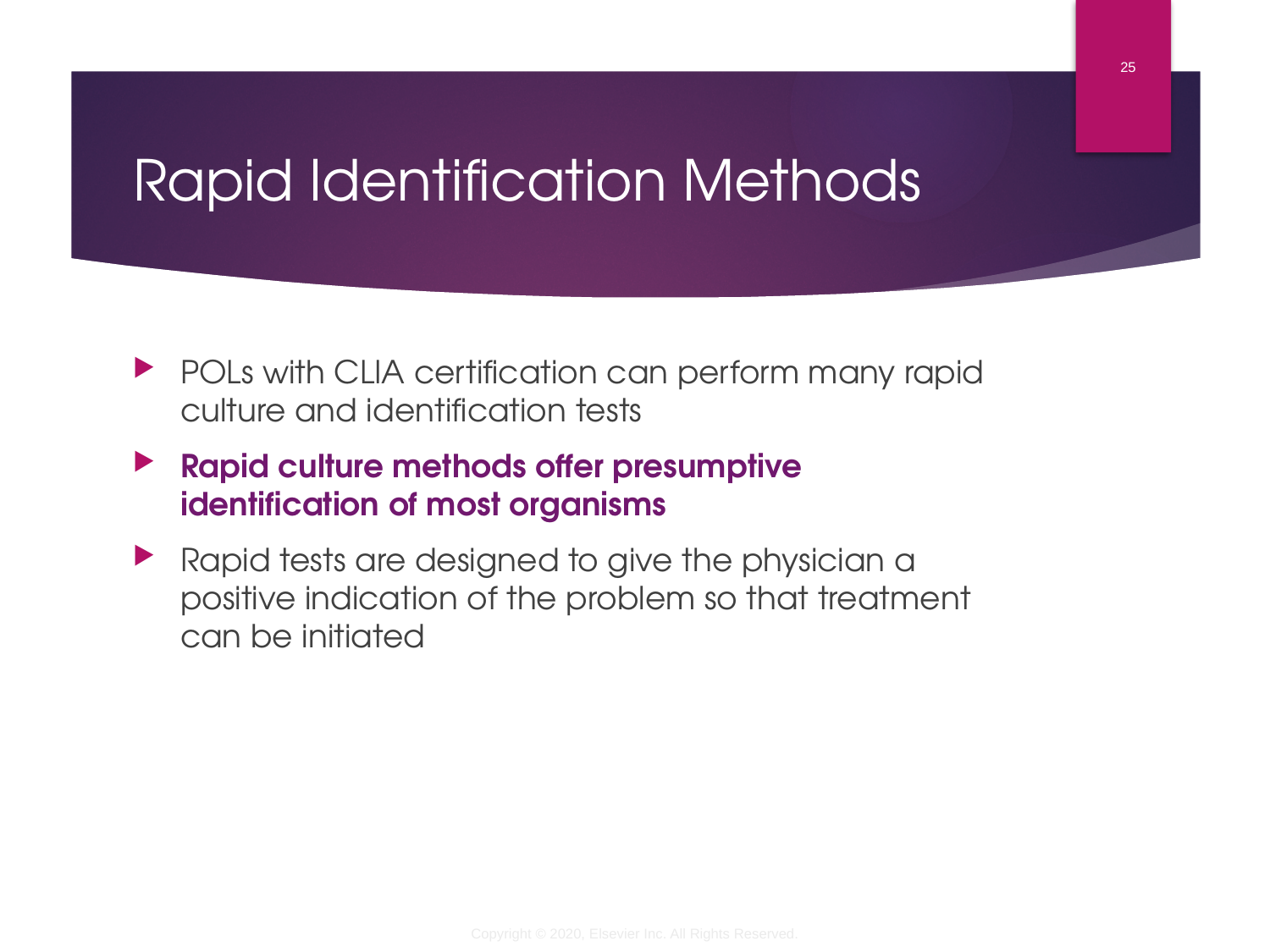

25

# Rapid Identification Methods
POLs with CLIA certification can perform many rapid culture and identification tests
Rapid culture methods offer presumptive identification of most organisms
Rapid tests are designed to give the physician a positive indication of the problem so that treatment can be initiated